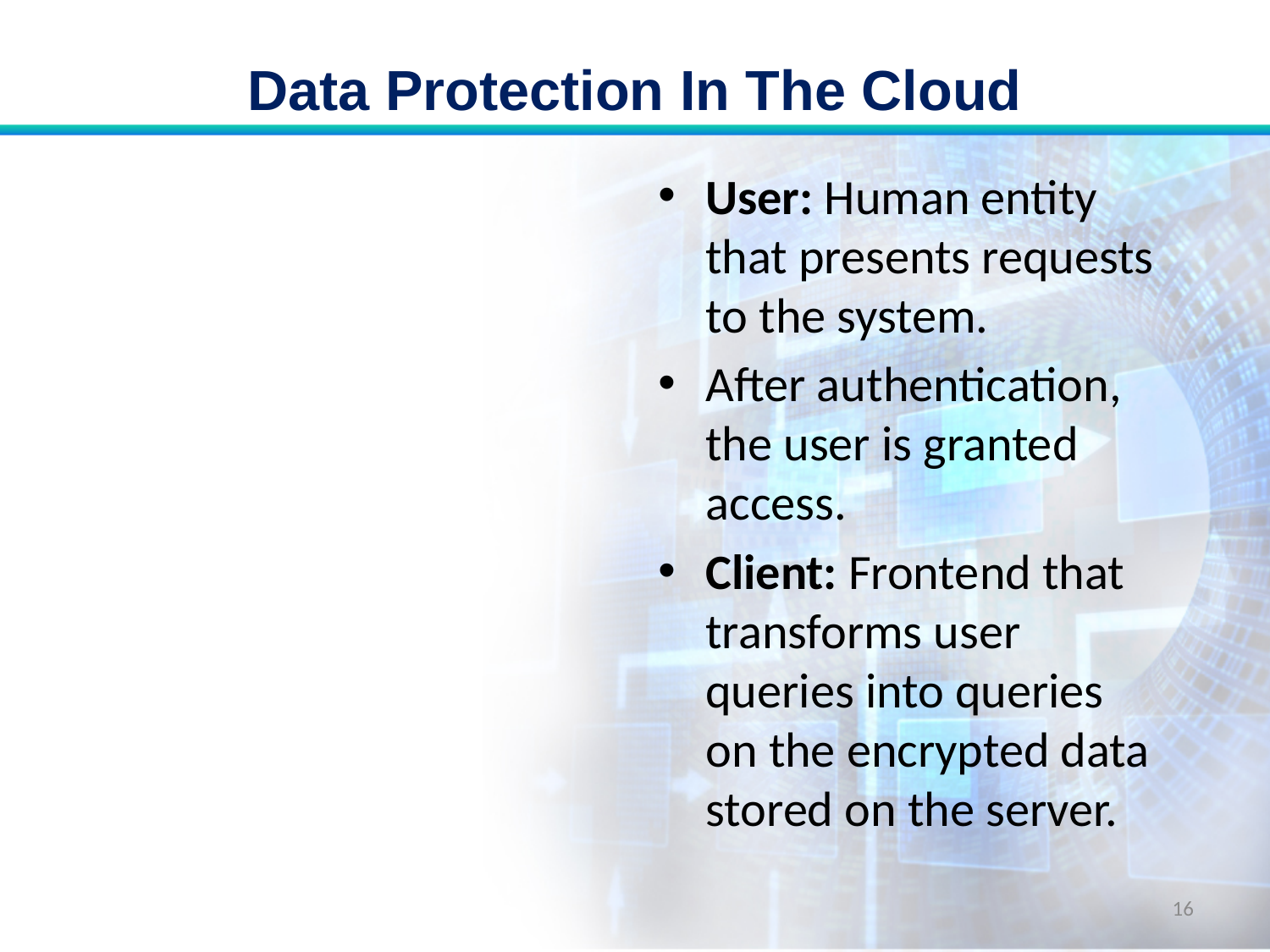

# Data Protection In The Cloud
User: Human entity that presents requests to the system.
After authentication, the user is granted access.
Client: Frontend that transforms user queries into queries on the encrypted data stored on the server.
16